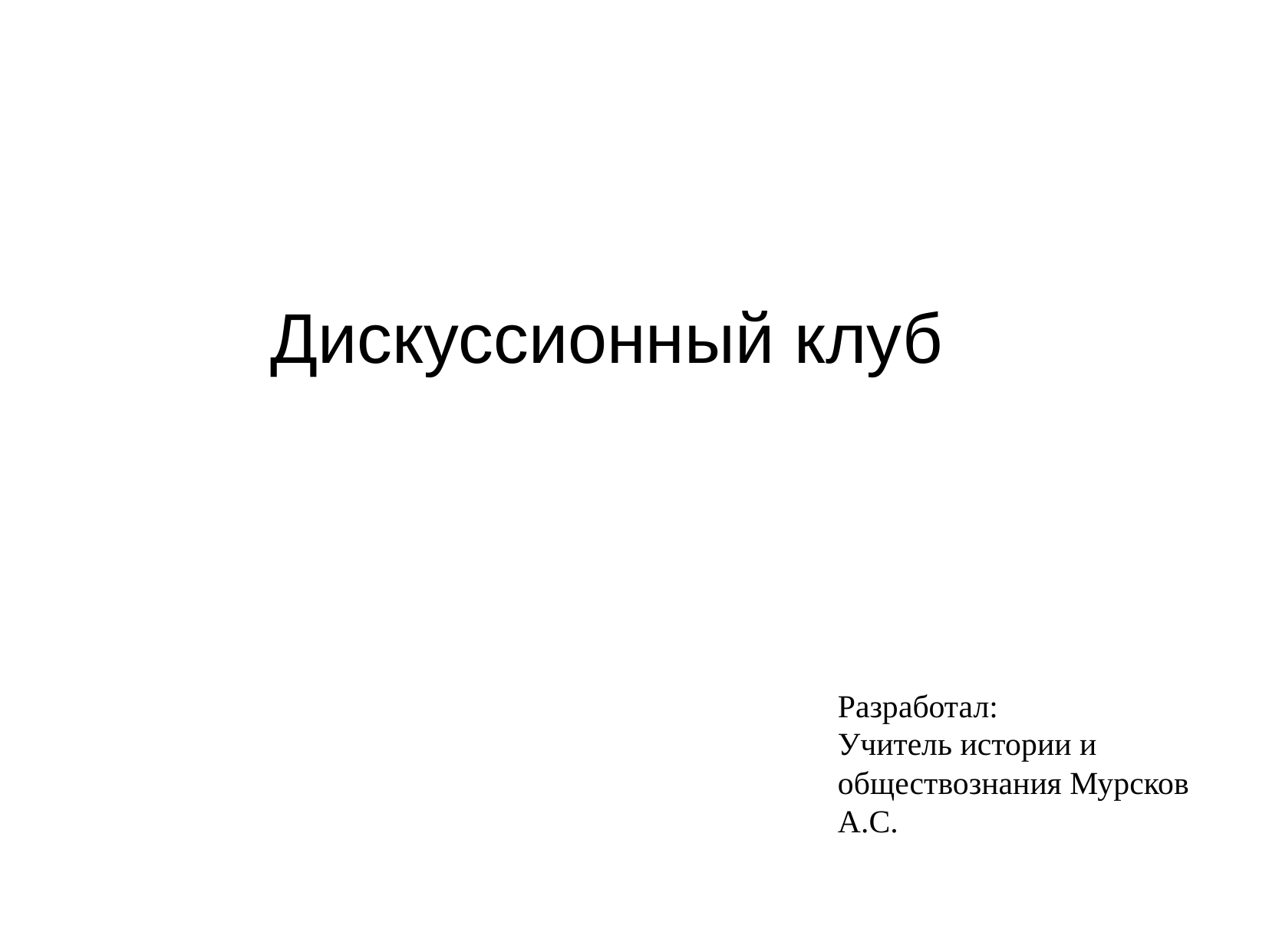

Дискуссионный клуб
Разработал:
Учитель истории и обществознания Мурсков А.С.